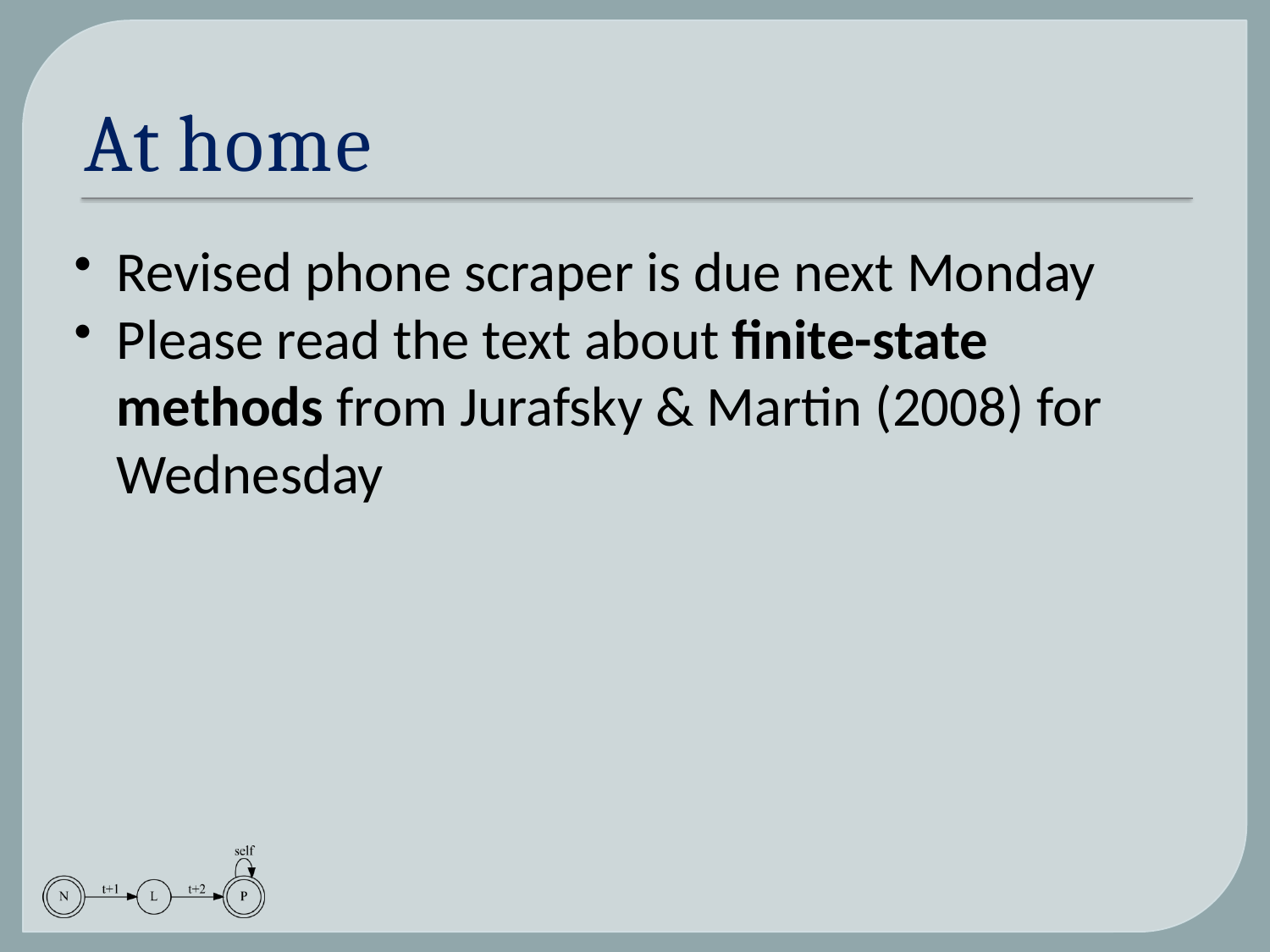

# At home
Revised phone scraper is due next Monday
Please read the text about finite-state methods from Jurafsky & Martin (2008) for Wednesday